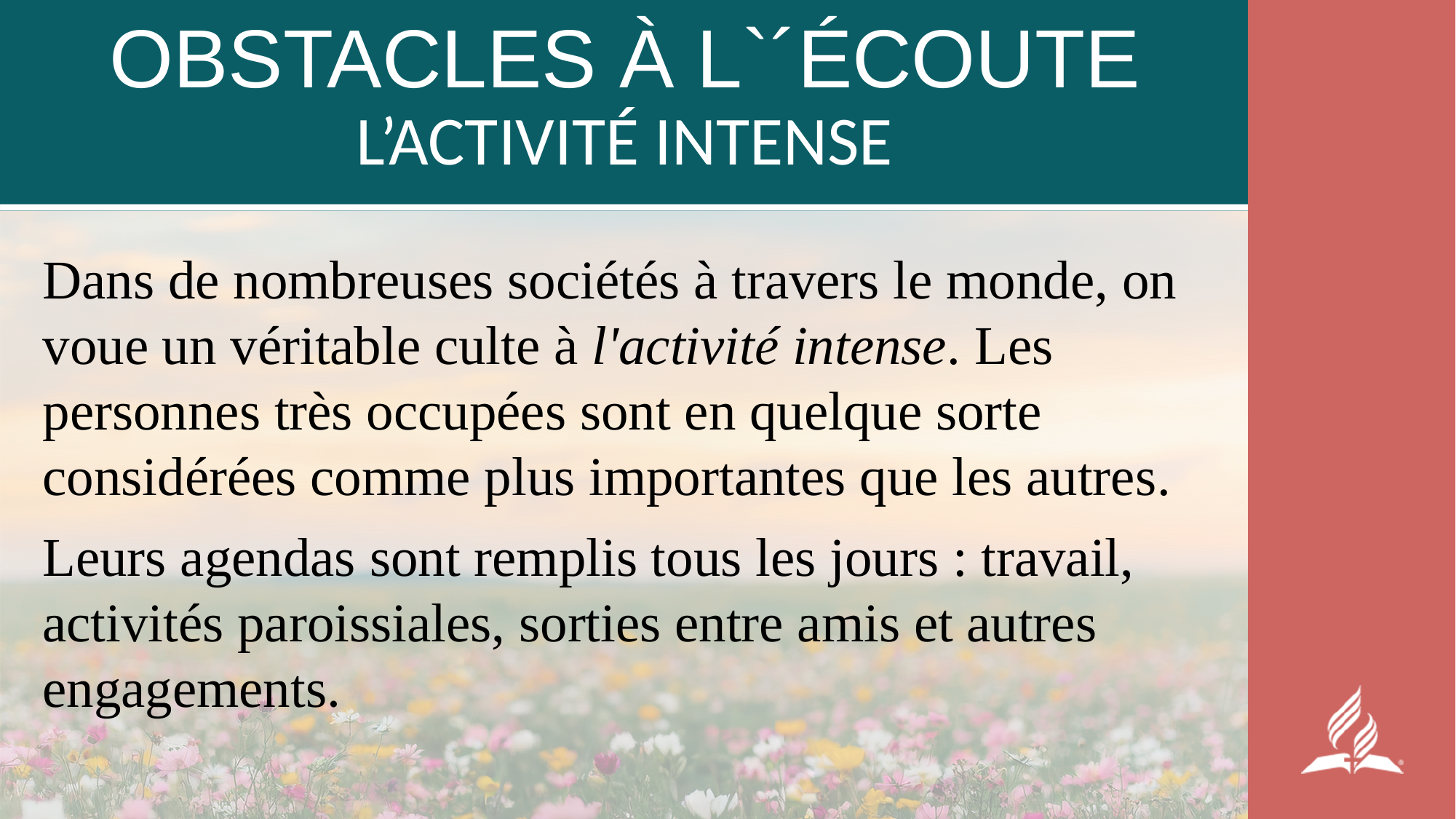

# OBSTACLES À L`´ÉCOUTE L’ACTIVITÉ INTENSE
Dans de nombreuses sociétés à travers le monde, on voue un véritable culte à l'activité intense. Les personnes très occupées sont en quelque sorte considérées comme plus importantes que les autres.
Leurs agendas sont remplis tous les jours : travail, activités paroissiales, sorties entre amis et autres engagements.